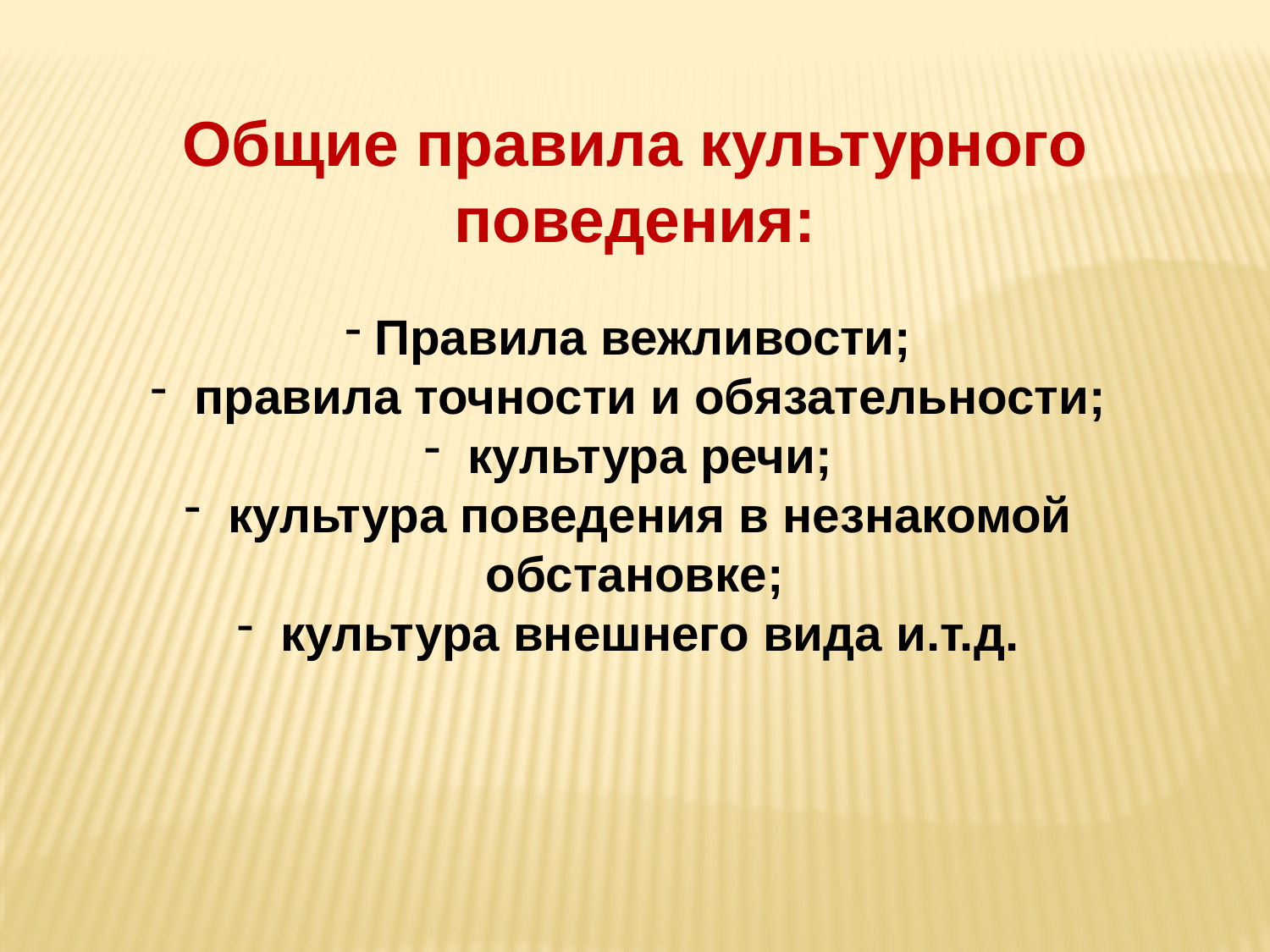

Общие правила культурного поведения:

Правила вежливости;
 правила точности и обязательности;
 культура речи;
 культура поведения в незнакомой обстановке;
 культура внешнего вида и.т.д.